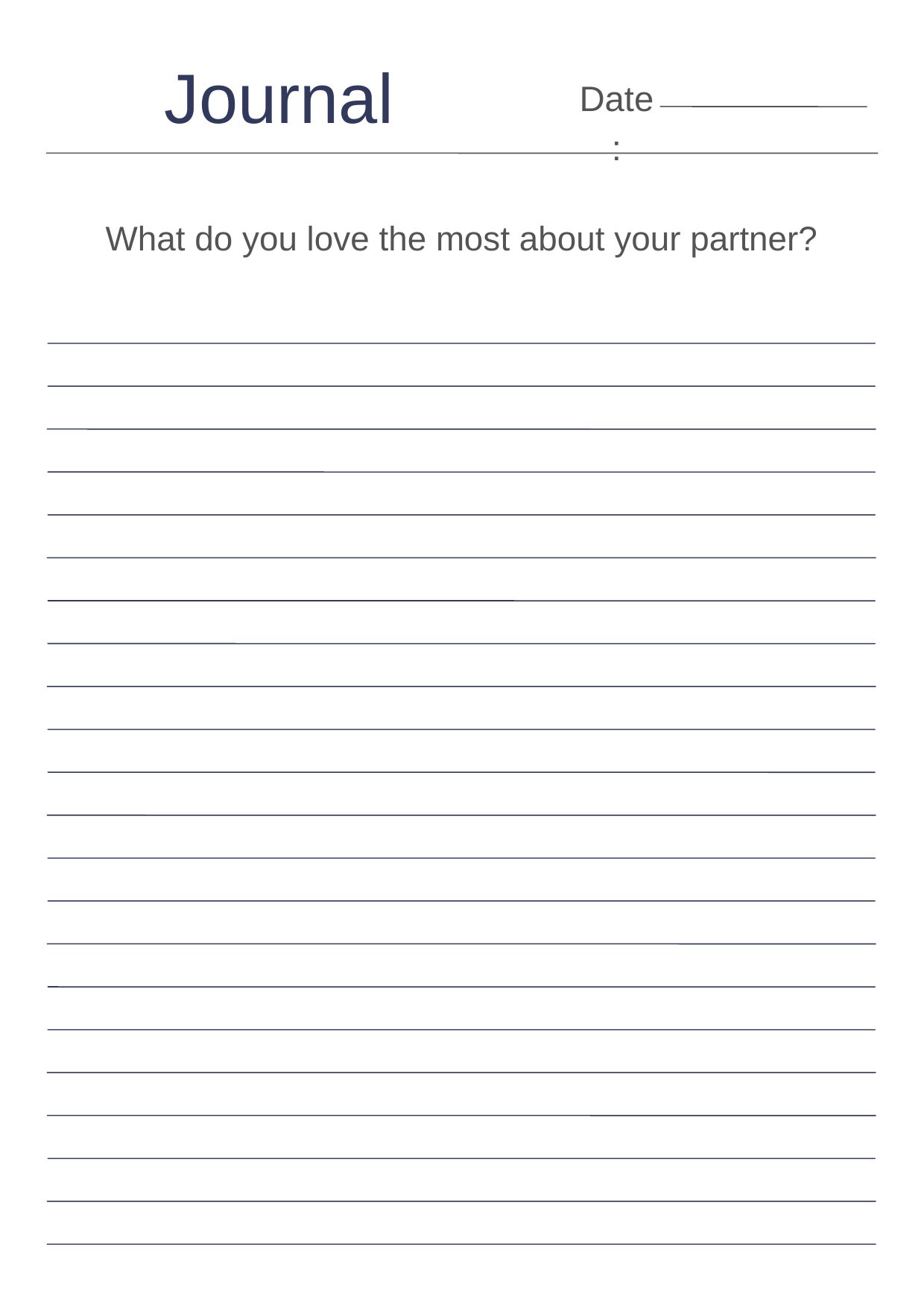

Journal
Date:

What do you love the most about your partner?